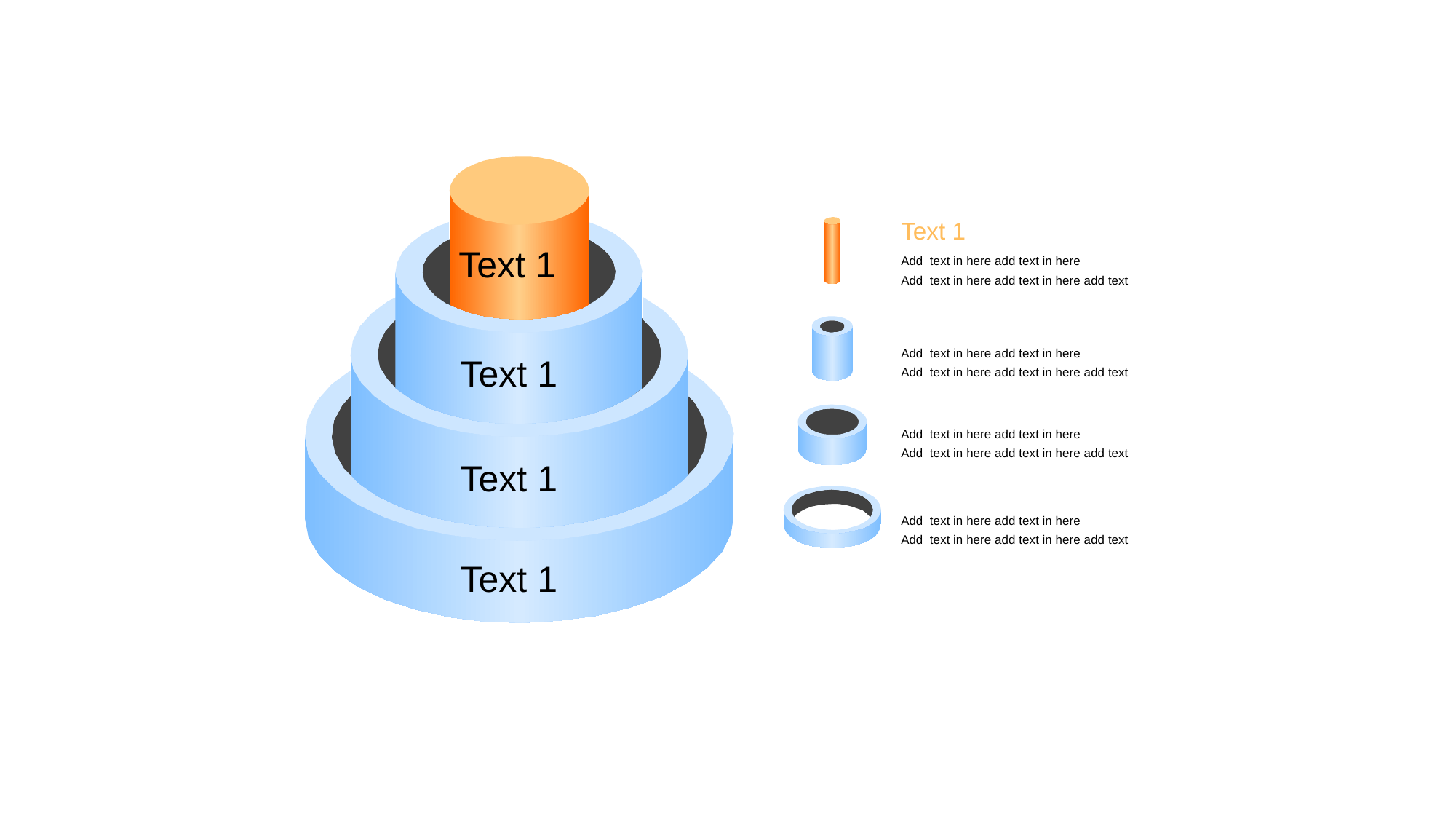

Text 1

Text 1

Text 1
Text 1

Text 1
Add  text in here add text in here
Add  text in here add text in here add text
Text 2
Add  text in here add text in here
Add  text in here add text in here add text

Text 3
Add  text in here add text in here
Add  text in here add text in here add text

Text 4
Add  text in here add text in here
Add  text in here add text in here add text